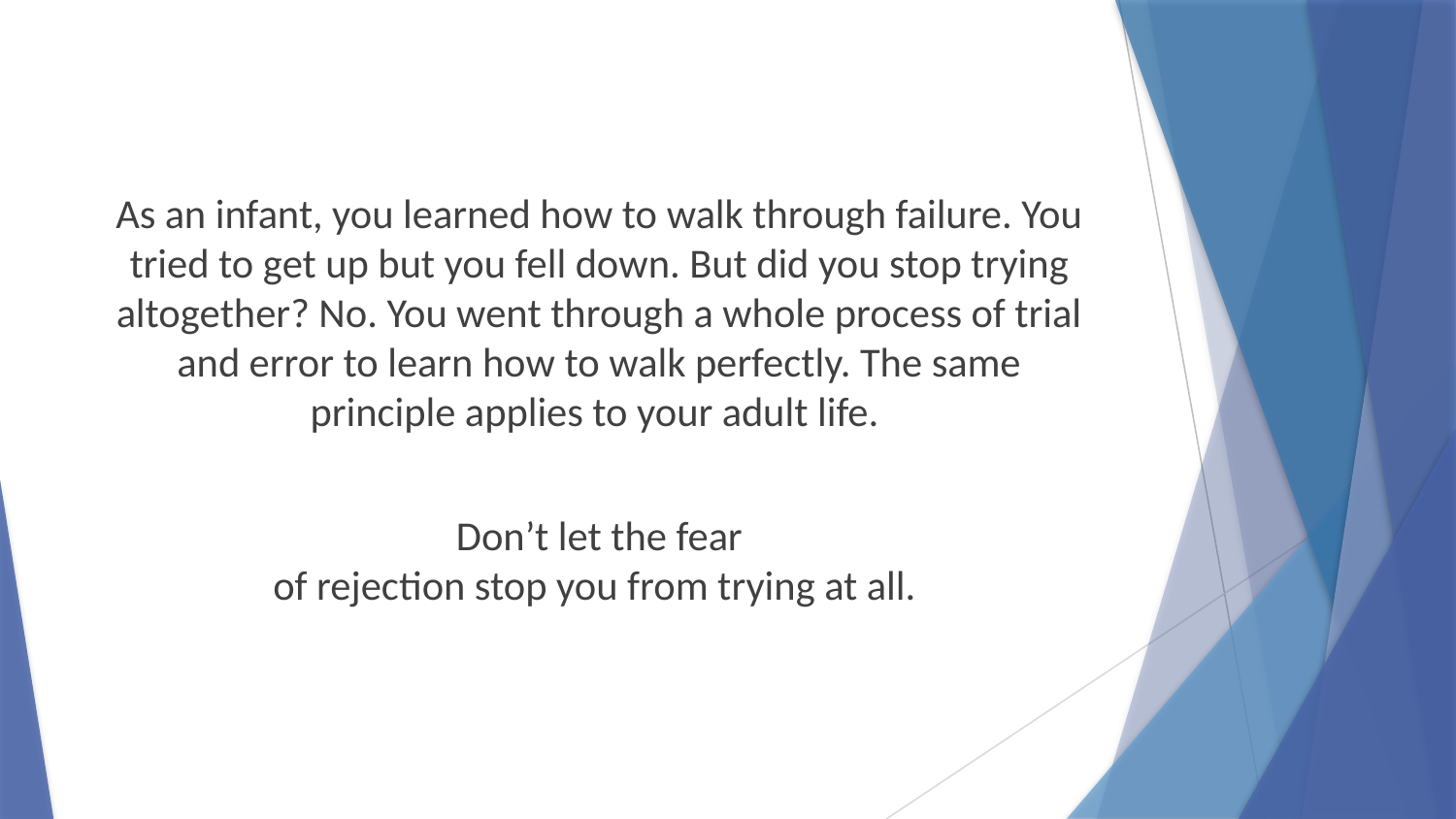

As an infant, you learned how to walk through failure. You tried to get up but you fell down. But did you stop trying altogether? No. You went through a whole process of trial and error to learn how to walk perfectly. The same principle applies to your adult life.

Don’t let the fear
of rejection stop you from trying at all.